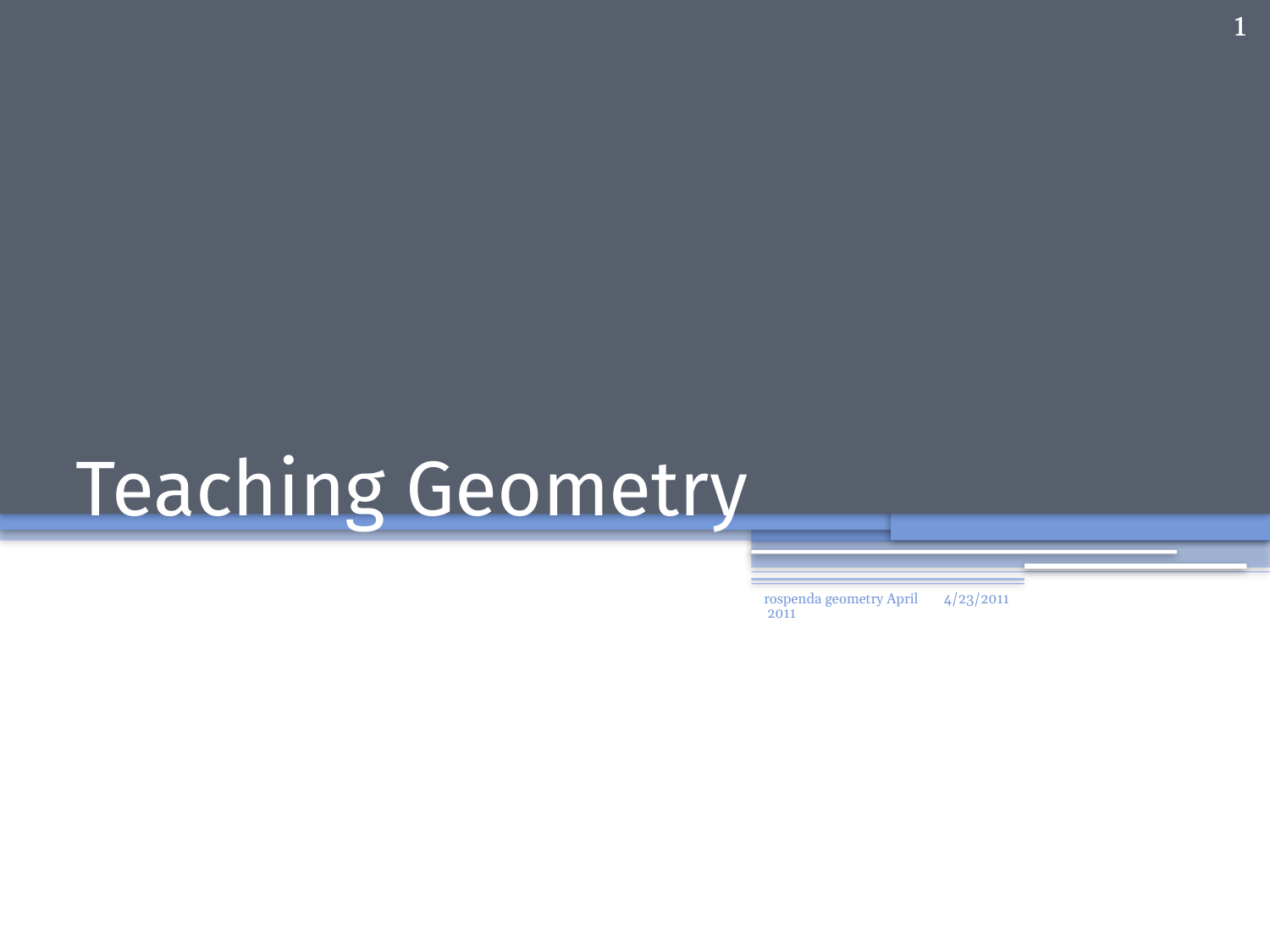

1
# Teaching Geometry

rospenda geometry April 2011
4/23/2011